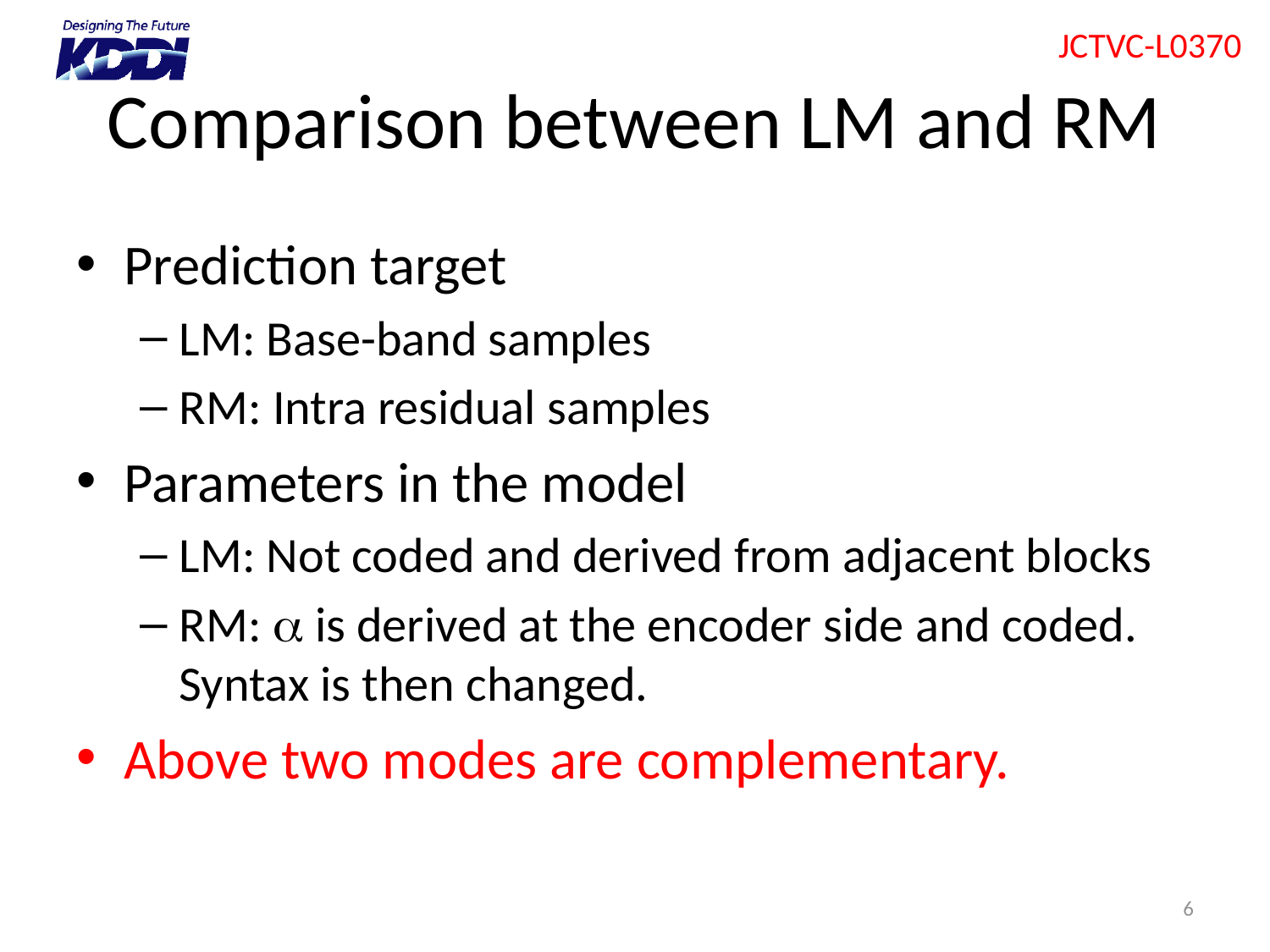

# Comparison between LM and RM
Prediction target
LM: Base-band samples
RM: Intra residual samples
Parameters in the model
LM: Not coded and derived from adjacent blocks
RM: α is derived at the encoder side and coded.
Syntax is then changed.
Above two modes are complementary.
6